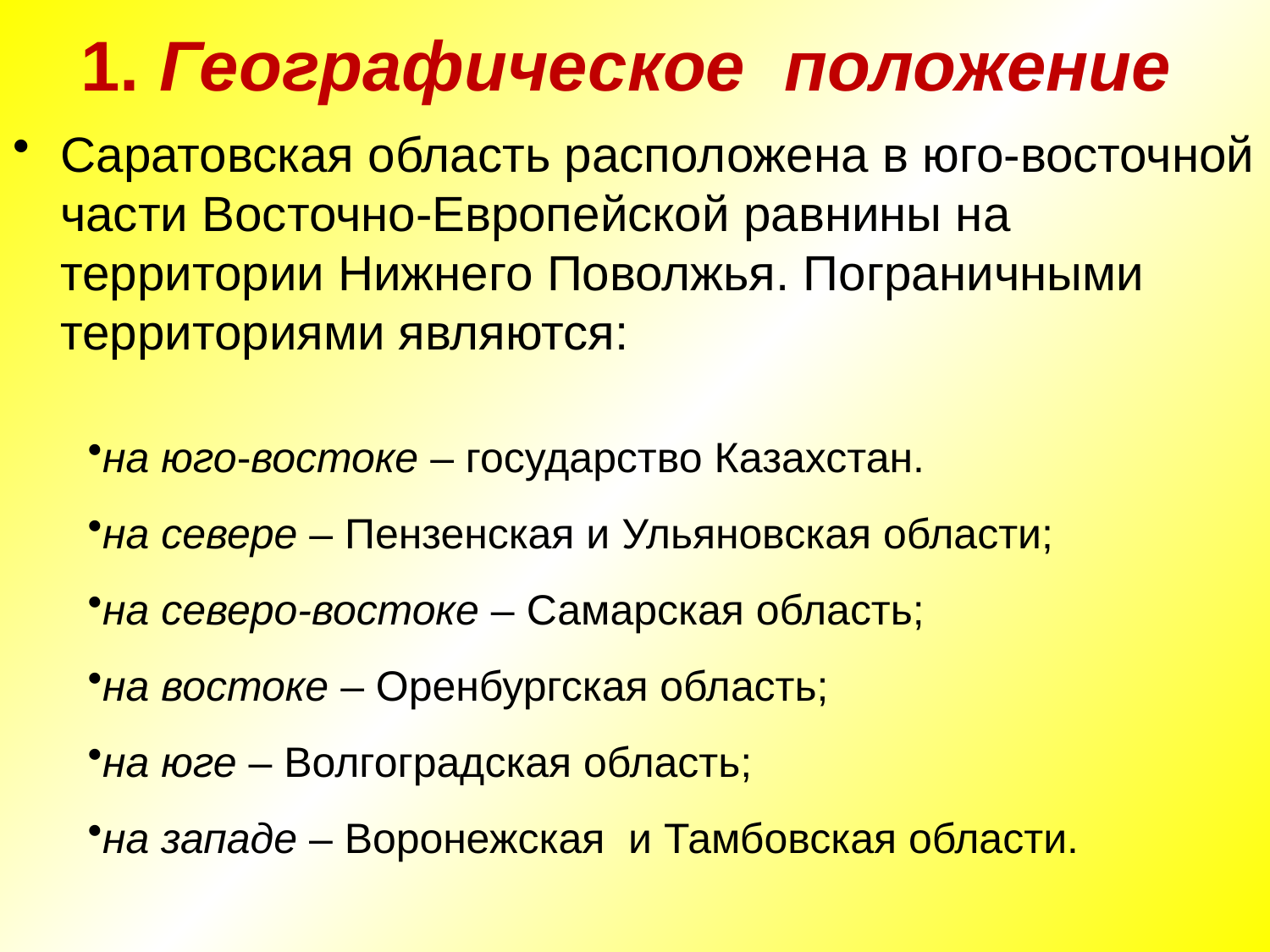

# 1. Географическое  положение
Саратовская область расположена в юго-восточной части Восточно-Европейской равнины на территории Нижнего Поволжья. Пограничными территориями являются:

на юго-востоке – государство Казахстан.
на севере – Пензенская и Ульяновская области;
на северо-востоке – Самарская область;
на востоке – Оренбургская область;
на юге – Волгоградская область;
на западе – Воронежская  и Тамбовская области.